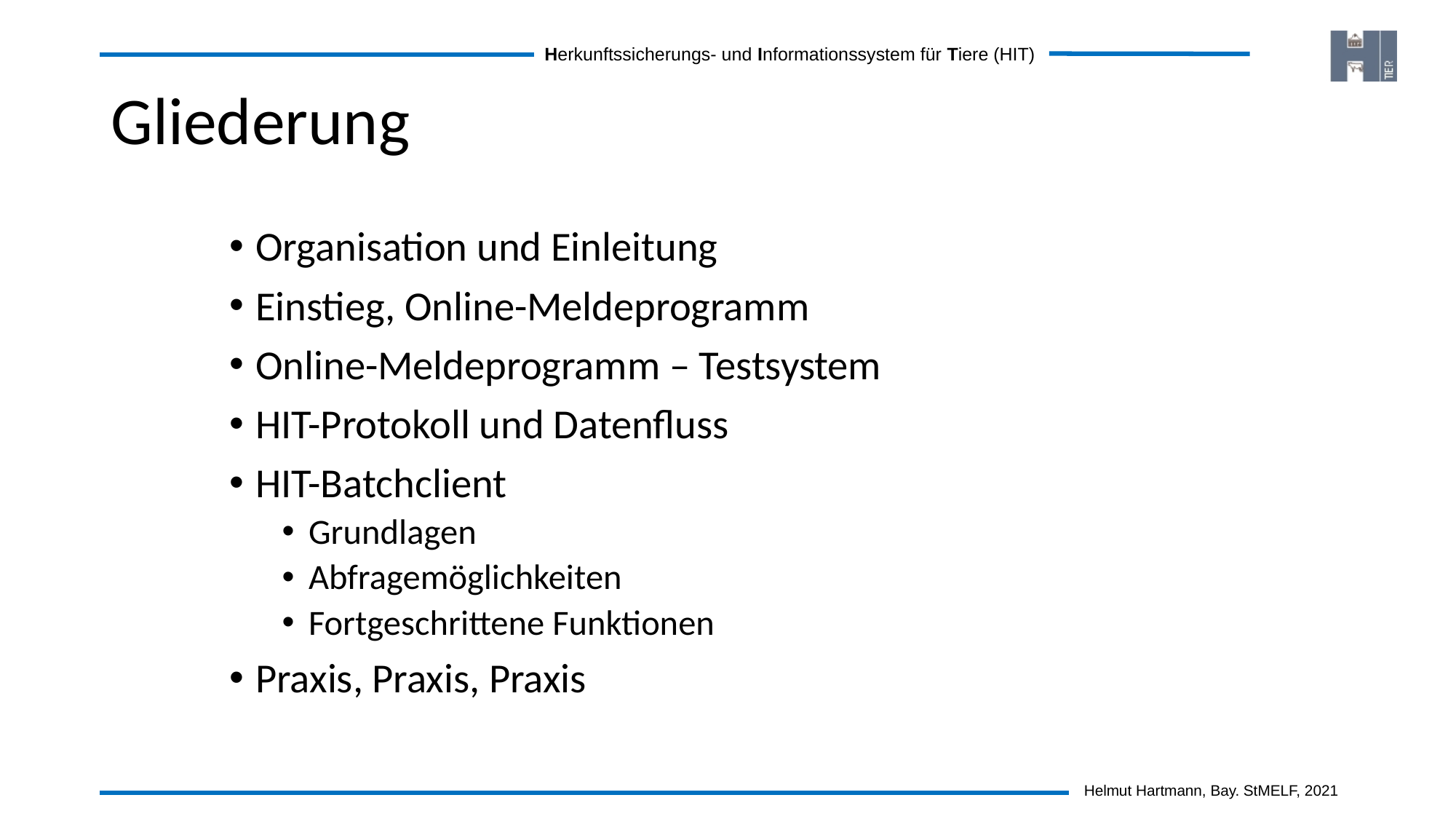

# Gliederung
Organisation und Einleitung
Einstieg, Online-Meldeprogramm
Online-Meldeprogramm – Testsystem
HIT-Protokoll und Datenfluss
HIT-Batchclient
Grundlagen
Abfragemöglichkeiten
Fortgeschrittene Funktionen
Praxis, Praxis, Praxis